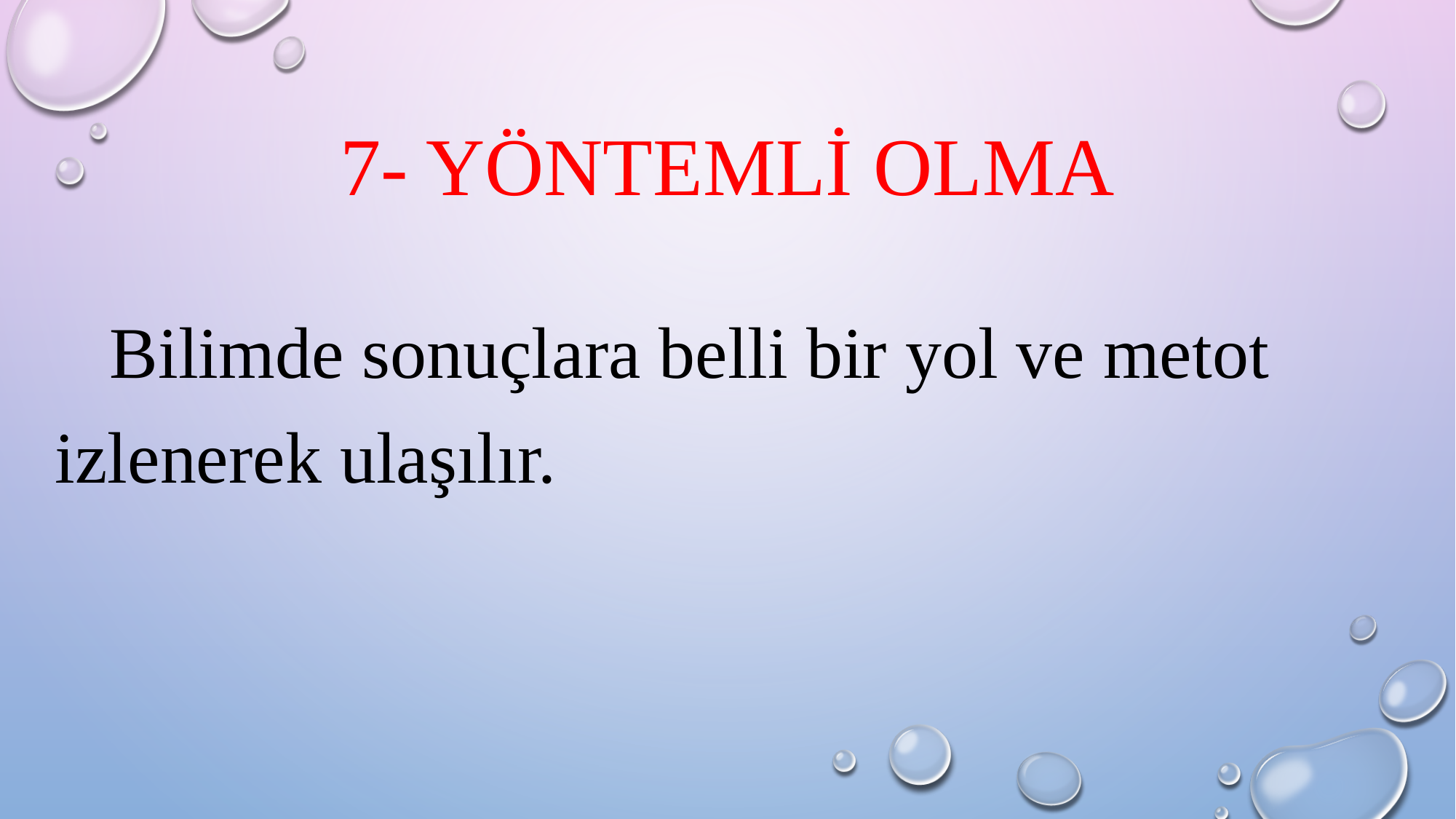

# 7- yöntemli olma
   Bilimde sonuçlara belli bir yol ve metot izlenerek ulaşılır.